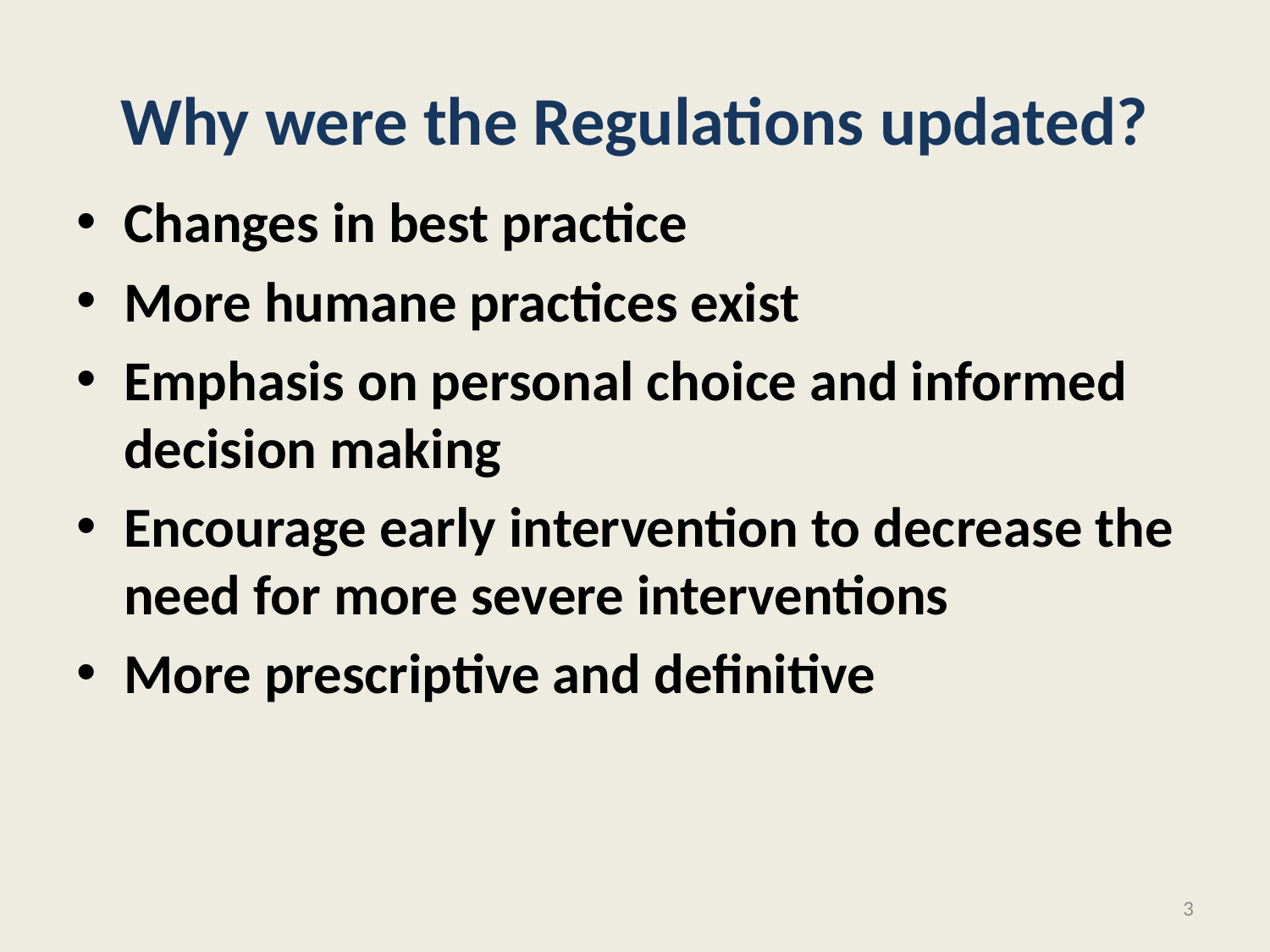

# Why were the Regulations updated?
Changes in best practice
More humane practices exist
Emphasis on personal choice and informed decision making
Encourage early intervention to decrease the need for more severe interventions
More prescriptive and definitive

3